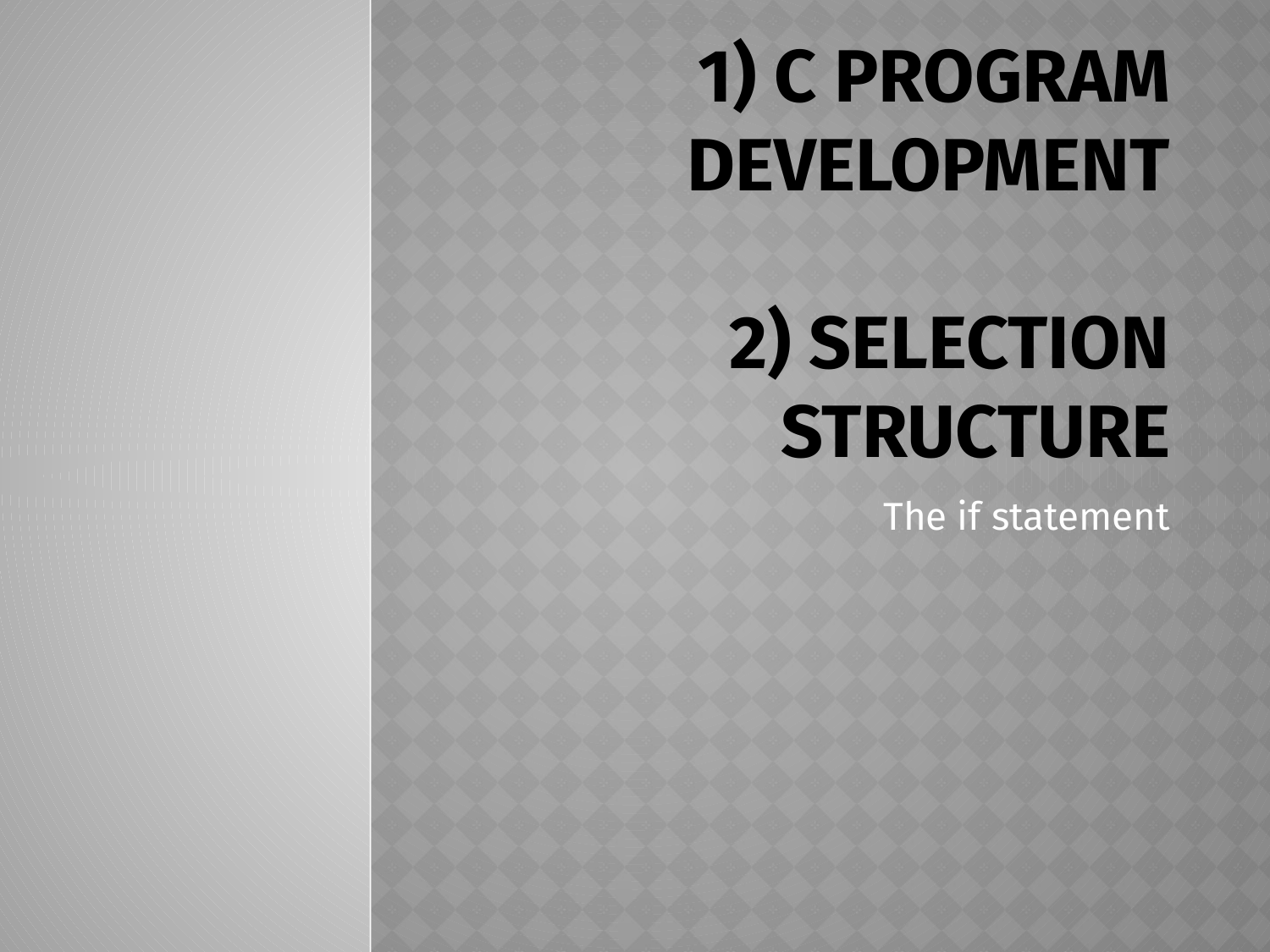

# 1) C program development 2) Selection structure
The if statement